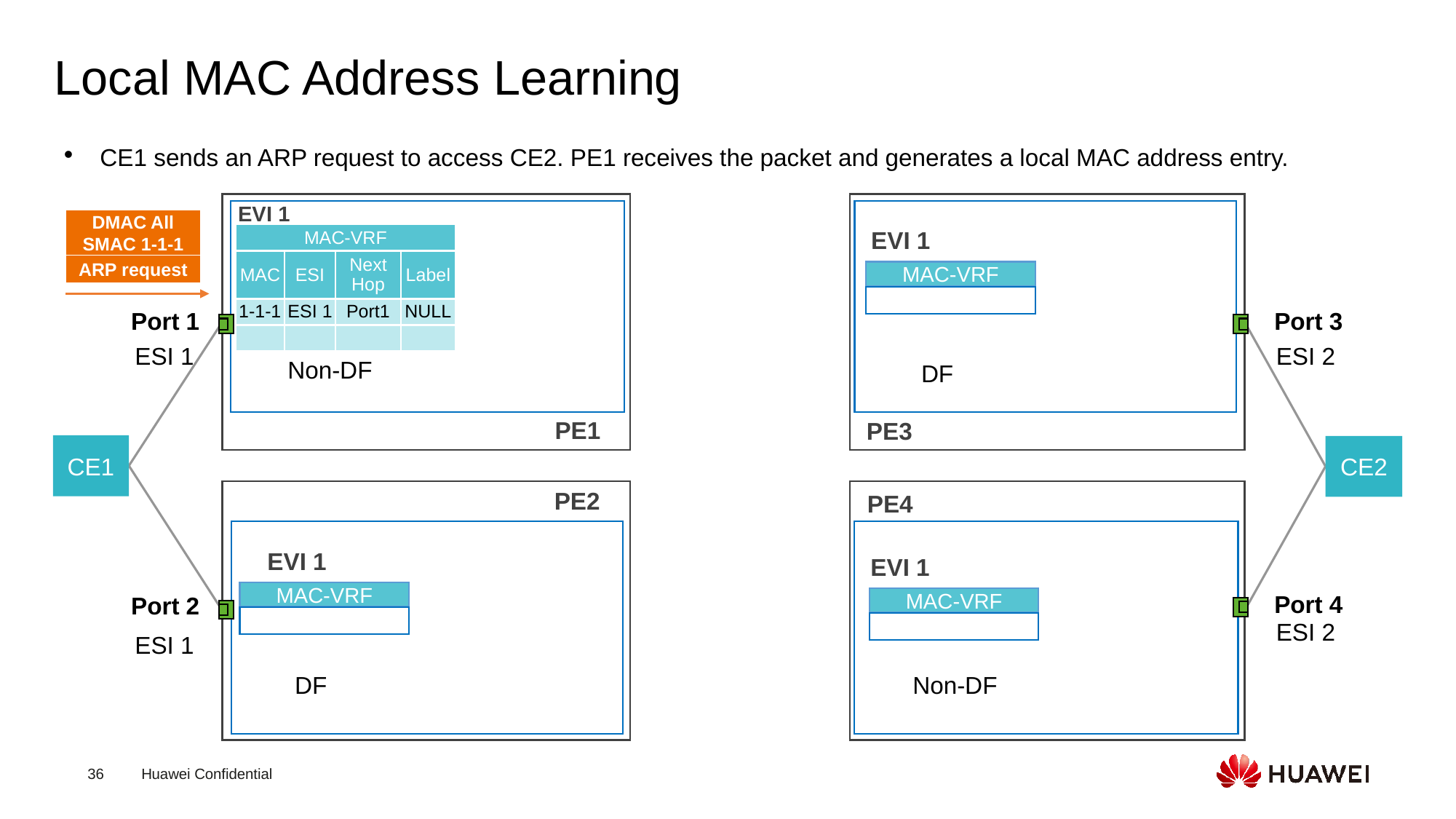

# Local MAC Address Learning
CE1 sends an ARP request to access CE2. PE1 receives the packet and generates a local MAC address entry.

EVI 1

DMAC All
SMAC 1-1-1
ARP request
EVI 1
| MAC-VRF |  |  |  |
| --- | --- | --- | --- |
| MAC | ESI | Next Hop | Label |
| 1-1-1 | ESI 1 | Port1 | NULL |
|  |  |  |  |
MAC-VRF

Port 1
Port 3

ESI 1
ESI 2
Non-DF
DF
PE1
PE3
CE1
CE2
PE2

PE4

EVI 1
EVI 1
MAC-VRF
Port 4
Port 2
MAC-VRF

ESI 2

ESI 1
DF
Non-DF